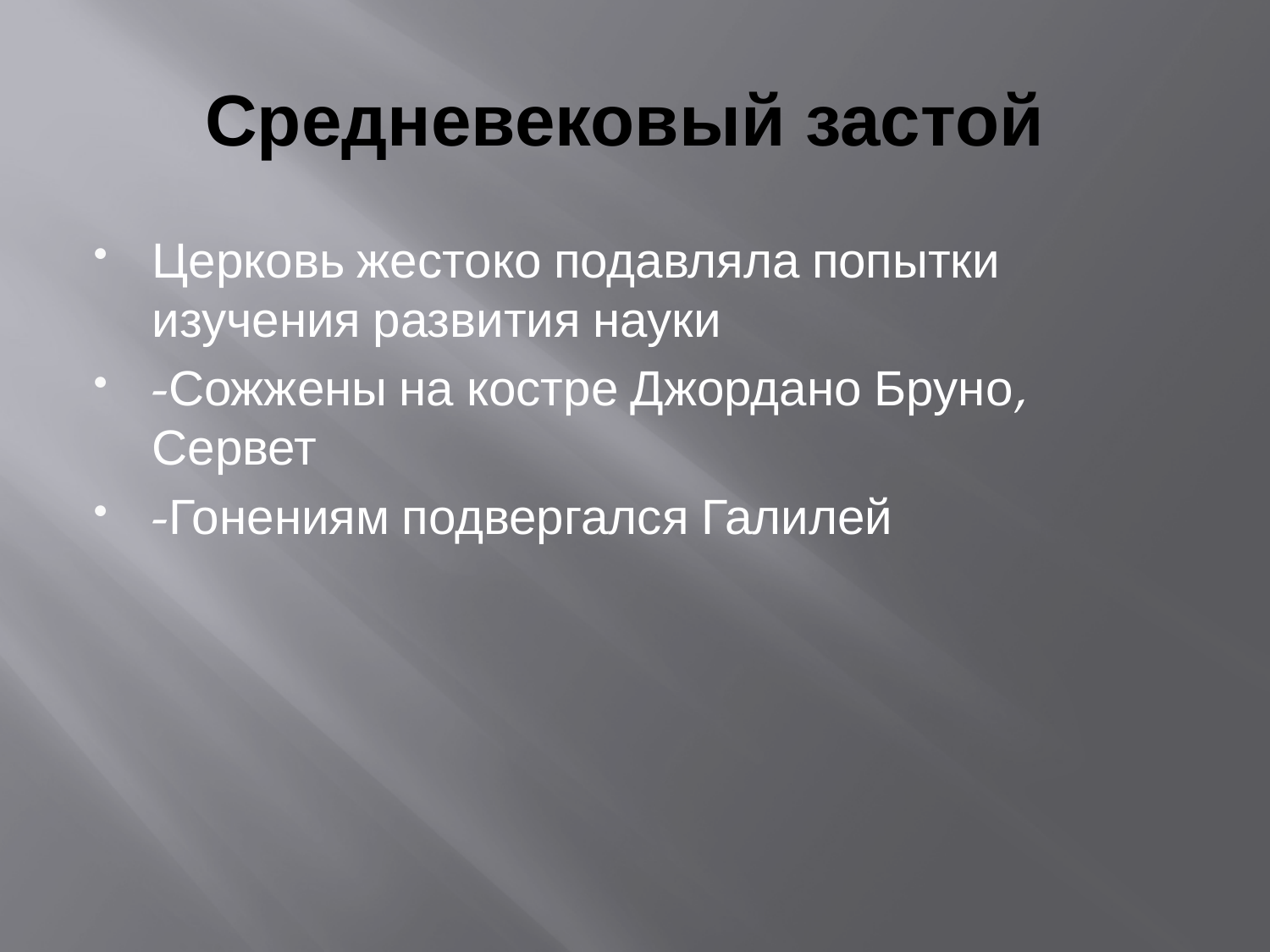

# Средневековый застой
Церковь жестоко подавляла попытки изучения развития науки
-Сожжены на костре Джордано Бруно, Сервет
-Гонениям подвергался Галилей